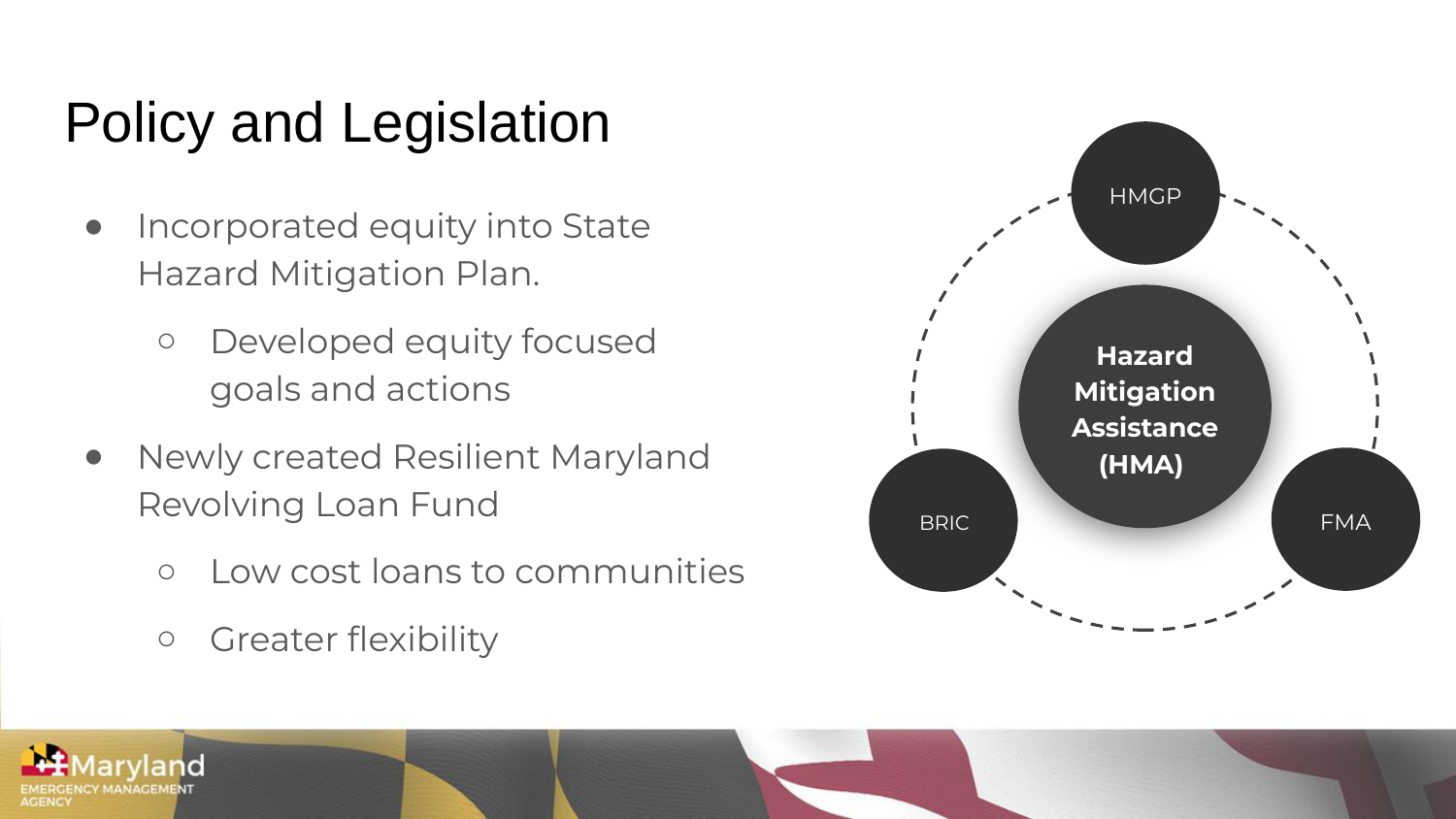

# Policy and Legislation

HMGP

Incorporated equity into State Hazard Mitigation Plan.
Developed equity focused goals and actions
Newly created Resilient Maryland Revolving Loan Fund
Low cost loans to communities
Greater flexibility

Hazard Mitigation Assistance (HMA)

FMA

BRIC